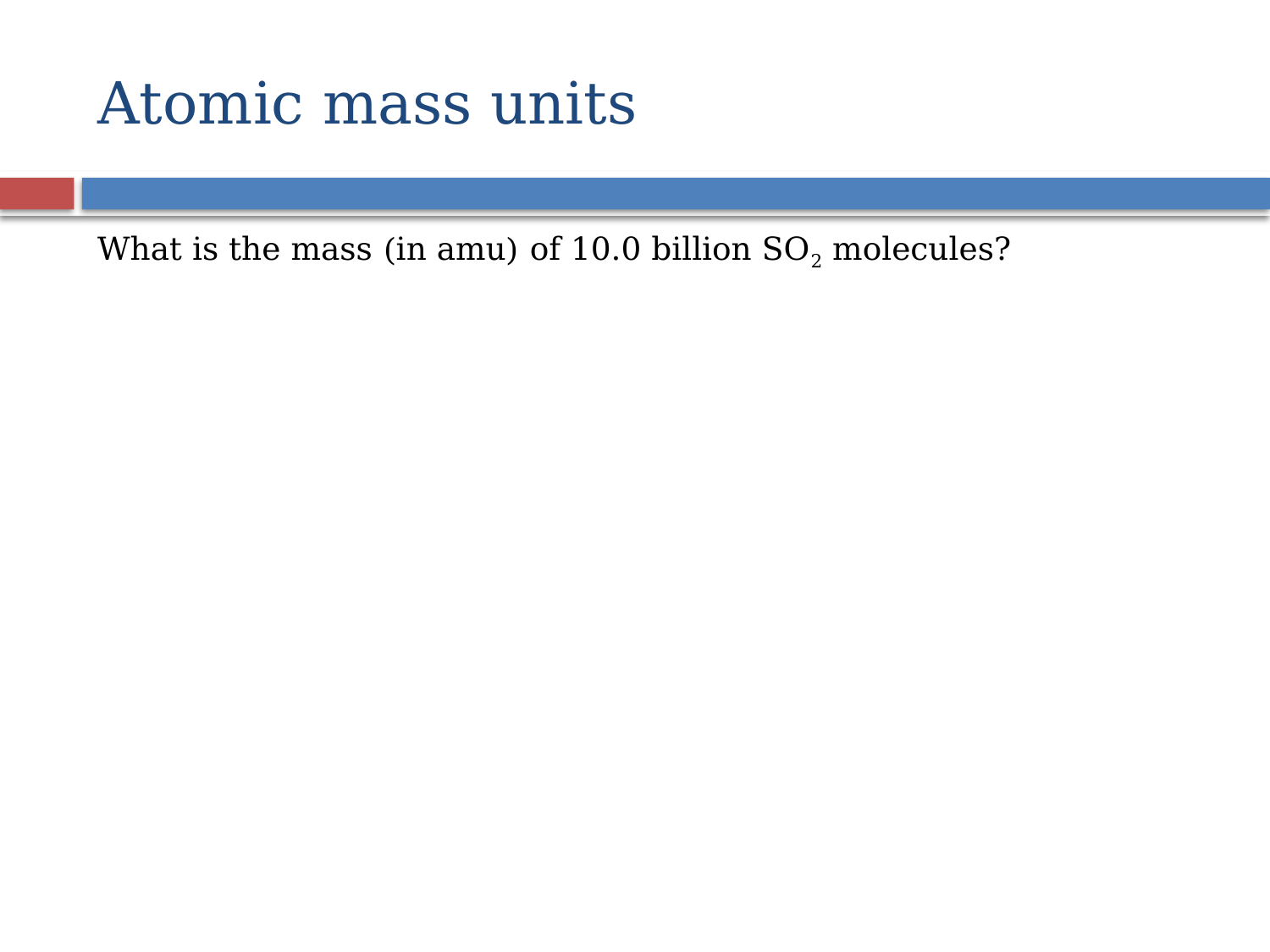

# Atomic mass units
What is the mass (in amu) of 10.0 billion SO2 molecules?